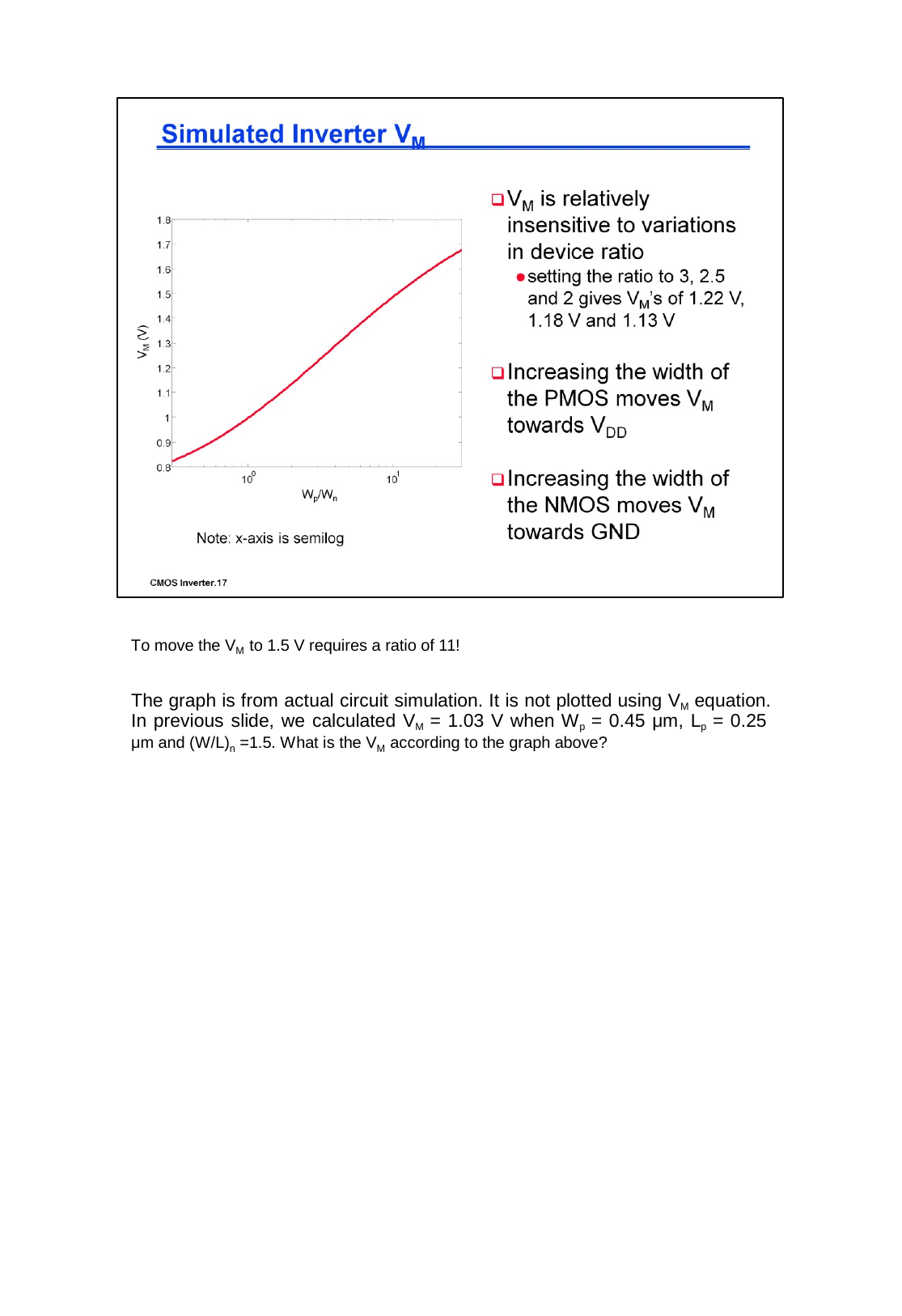

To move the VM to 1.5 V requires a ratio of 11!
The graph is from actual circuit simulation. It is not plotted using VM equation. In previous slide, we calculated VM  = 1.03 V when Wp  = 0.45 μm, Lp  = 0.25
μm and (W/L)n =1.5. What is the VM according to the graph above?